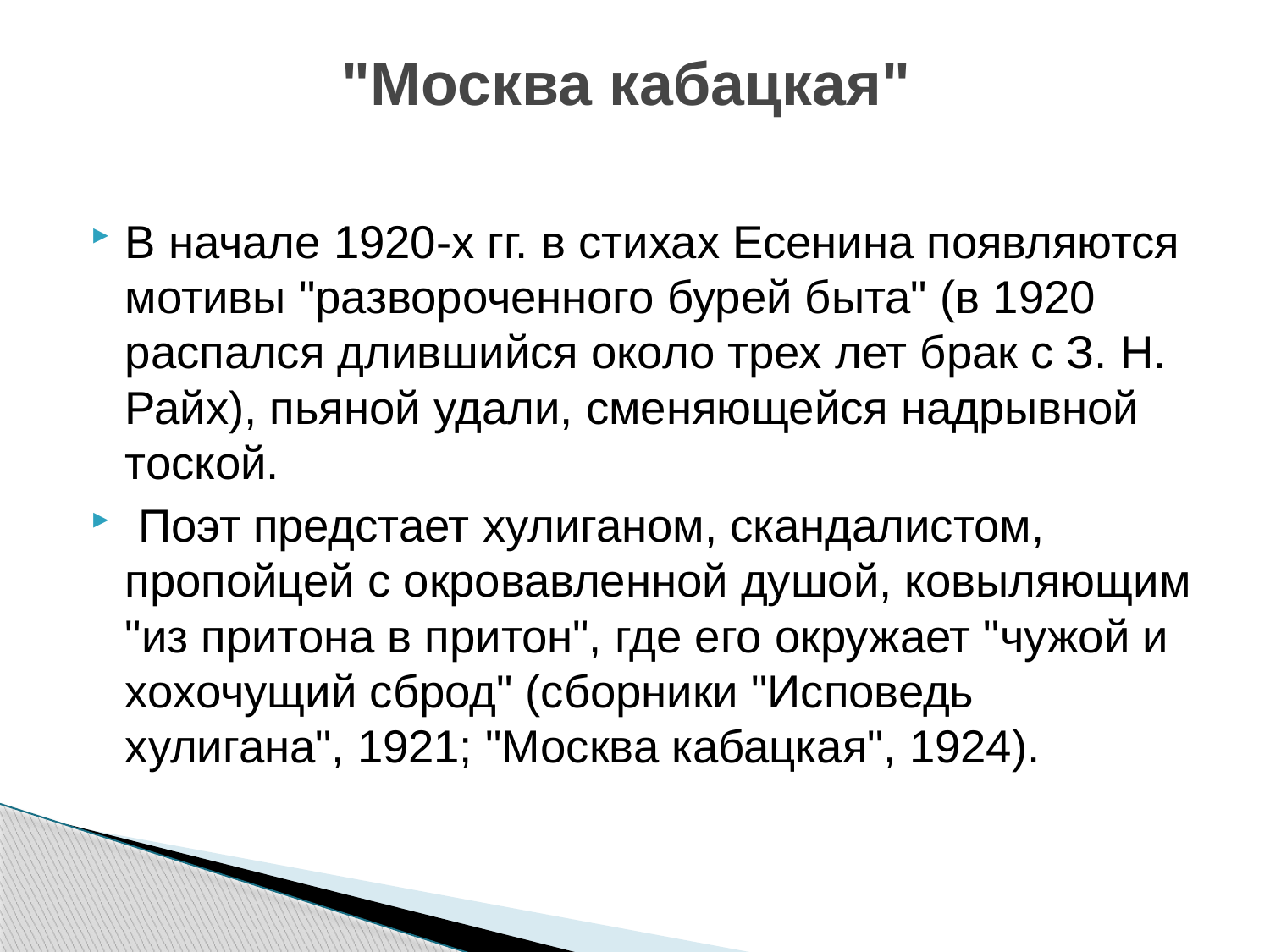

# "Москва кабацкая"
В начале 1920-х гг. в стихах Есенина появляются мотивы "развороченного бурей быта" (в 1920 распался длившийся около трех лет брак с З. Н. Райх), пьяной удали, сменяющейся надрывной тоской.
 Поэт предстает хулиганом, скандалистом, пропойцей с окровавленной душой, ковыляющим "из притона в притон", где его окружает "чужой и хохочущий сброд" (сборники "Исповедь хулигана", 1921; "Москва кабацкая", 1924).